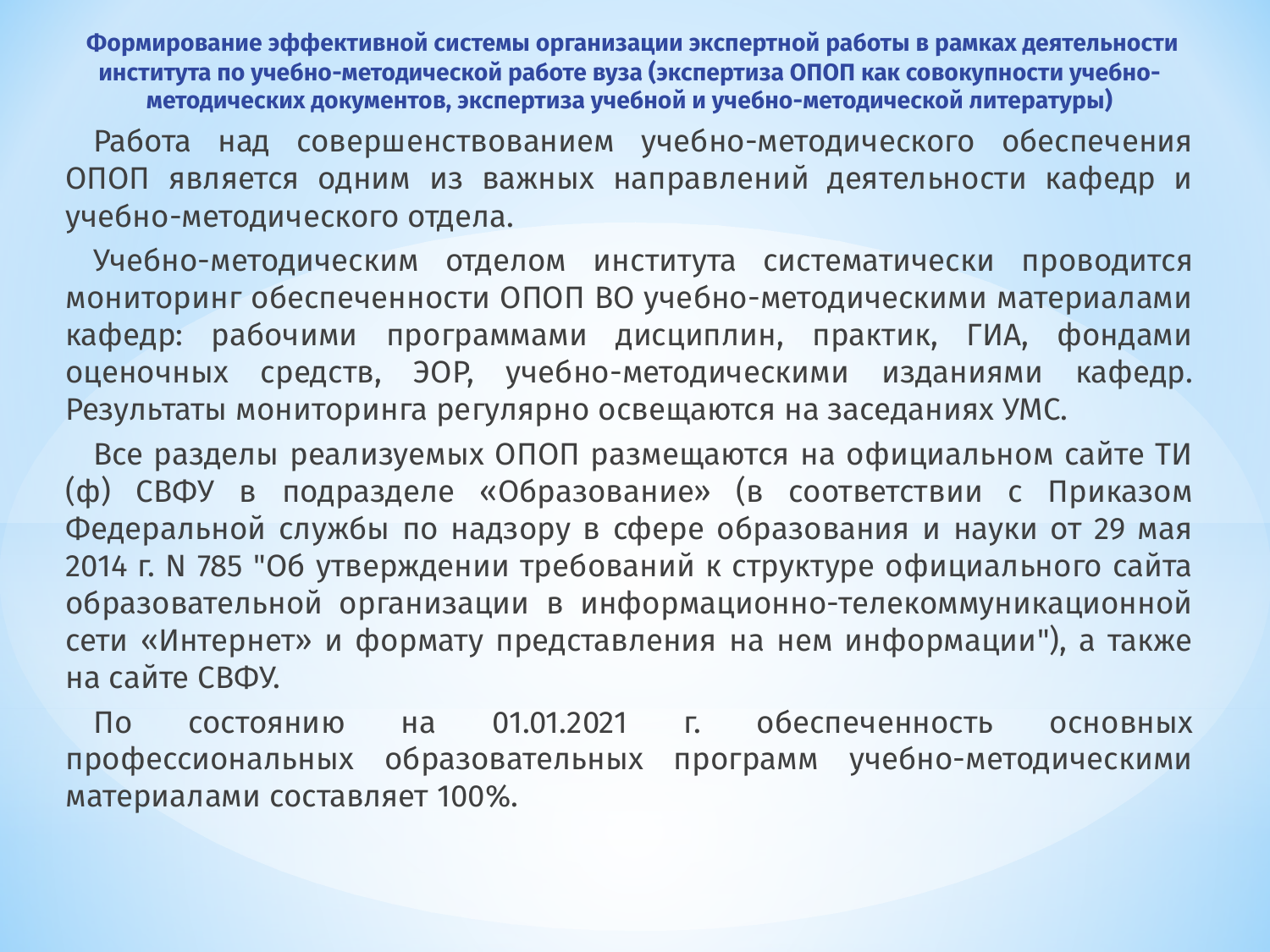

Формирование эффективной системы организации экспертной работы в рамках деятельности института по учебно-методической работе вуза (экспертиза ОПОП как совокупности учебно-методических документов, экспертиза учебной и учебно-методической литературы)
	Работа над совершенствованием учебно-методического обеспечения ОПОП является одним из важных направлений деятельности кафедр и учебно-методического отдела.
	Учебно-методическим отделом института систематически проводится мониторинг обеспеченности ОПОП ВО учебно-методическими материалами кафедр: рабочими программами дисциплин, практик, ГИА, фондами оценочных средств, ЭОР, учебно-методическими изданиями кафедр. Результаты мониторинга регулярно освещаются на заседаниях УМС.
	Все разделы реализуемых ОПОП размещаются на официальном сайте ТИ (ф) СВФУ в подразделе «Образование» (в соответствии с Приказом Федеральной службы по надзору в сфере образования и науки от 29 мая 2014 г. N 785 "Об утверждении требований к структуре официального сайта образовательной организации в информационно-телекоммуникационной сети «Интернет» и формату представления на нем информации"), а также на сайте СВФУ.
	По состоянию на 01.01.2021 г. обеспеченность основных профессиональных образовательных программ учебно-методическими материалами составляет 100%.